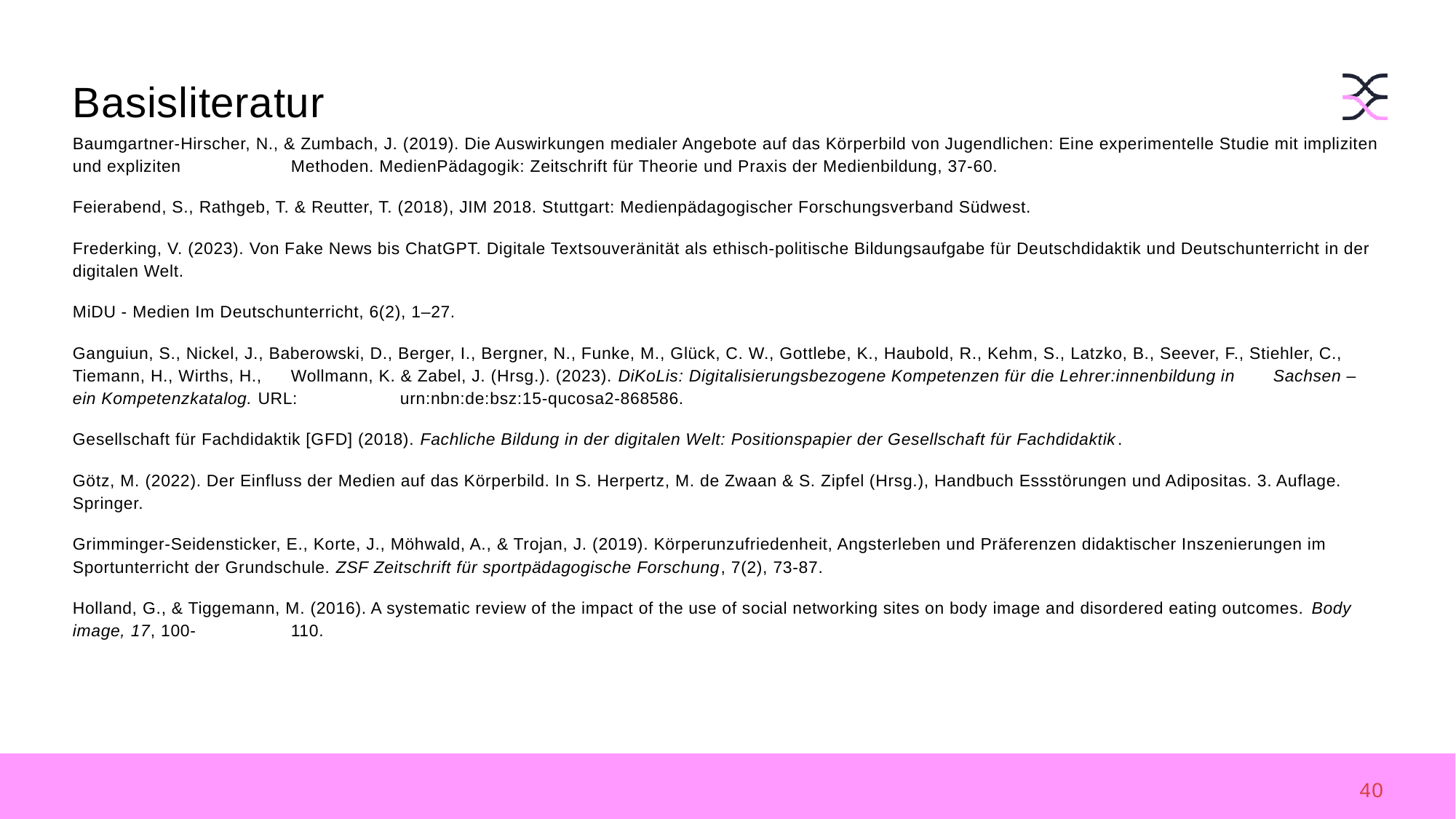

# Basisliteratur
Baumgartner-Hirscher, N., & Zumbach, J. (2019). Die Auswirkungen medialer Angebote auf das Körperbild von Jugendlichen: Eine experimentelle Studie mit impliziten und expliziten 	Methoden. MedienPädagogik: Zeitschrift für Theorie und Praxis der Medienbildung, 37-60.
Feierabend, S., Rathgeb, T. & Reutter, T. (2018), JIM 2018. Stuttgart: Medienpädagogischer Forschungsverband Südwest.
Frederking, V. (2023). Von Fake News bis ChatGPT. Digitale Textsouveränität als ethisch-politische Bildungsaufgabe für Deutschdidaktik und Deutschunterricht in der 	digitalen Welt.
MiDU - Medien Im Deutschunterricht, 6(2), 1–27.
Ganguiun, S., Nickel, J., Baberowski, D., Berger, I., Bergner, N., Funke, M., Glück, C. W., Gottlebe, K., Haubold, R., Kehm, S., Latzko, B., Seever, F., Stiehler, C., Tiemann, H., Wirths, H., 	Wollmann, K. & Zabel, J. (Hrsg.). (2023). DiKoLis: Digitalisierungsbezogene Kompetenzen für die Lehrer:innenbildung in 	Sachsen – ein Kompetenzkatalog. URL: 	urn:nbn:de:bsz:15-qucosa2-868586.
Gesellschaft für Fachdidaktik [GFD] (2018). Fachliche Bildung in der digitalen Welt: Positionspapier der Gesellschaft für Fachdidaktik.
Götz, M. (2022). Der Einfluss der Medien auf das Körperbild. In S. Herpertz, M. de Zwaan & S. Zipfel (Hrsg.), Handbuch Essstörungen und Adipositas. 3. Auflage. Springer.
Grimminger-Seidensticker, E., Korte, J., Möhwald, A., & Trojan, J. (2019). Körperunzufriedenheit, Angsterleben und Präferenzen didaktischer Inszenierungen im 	Sportunterricht der Grundschule. ZSF Zeitschrift für sportpädagogische Forschung, 7(2), 73-87.
Holland, G., & Tiggemann, M. (2016). A systematic review of the impact of the use of social networking sites on body image and disordered eating outcomes. Body image, 17, 100-	110.

40